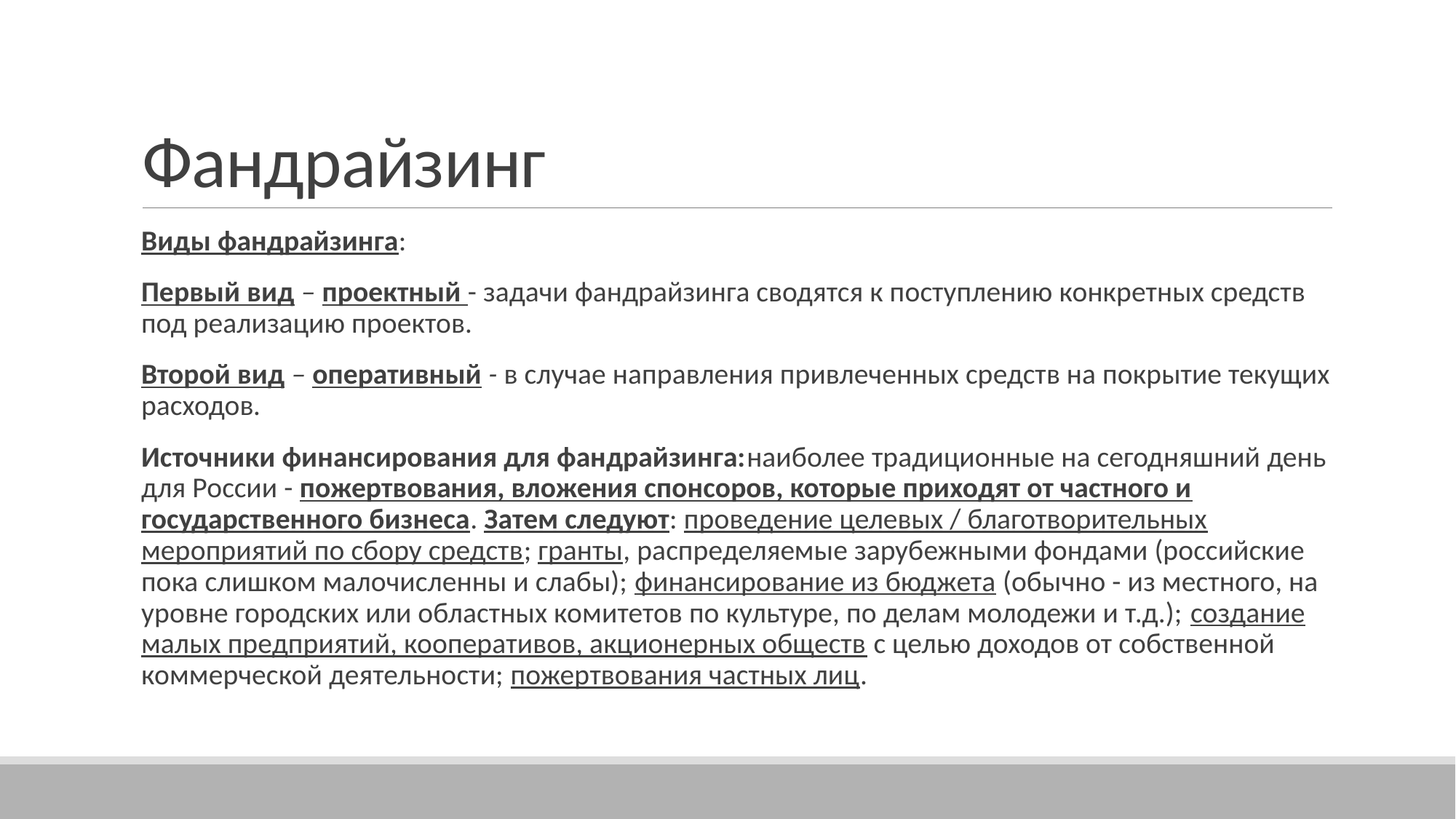

# Фандрайзинг
Виды фандрайзинга:
Первый вид – проектный - задачи фандрайзинга сводятся к поступлению конкретных средств под реализацию проектов.
Второй вид – оперативный - в случае направления привлеченных средств на покрытие текущих расходов.
Источники финансирования для фандрайзинга:наиболее традиционные на сегодняшний день для России - пожертвования, вложения спонсоров, которые приходят от частного и государственного бизнеса. Затем следуют: проведение целевых / благотворительных мероприятий по сбору средств; гранты, распределяемые зарубежными фондами (российские пока слишком малочисленны и слабы); финансирование из бюджета (обычно - из местного, на уровне городских или областных комитетов по культуре, по делам молодежи и т.д.); создание малых предприятий, кооперативов, акционерных обществ с целью доходов от собственной коммерческой деятельности; пожертвования частных лиц.